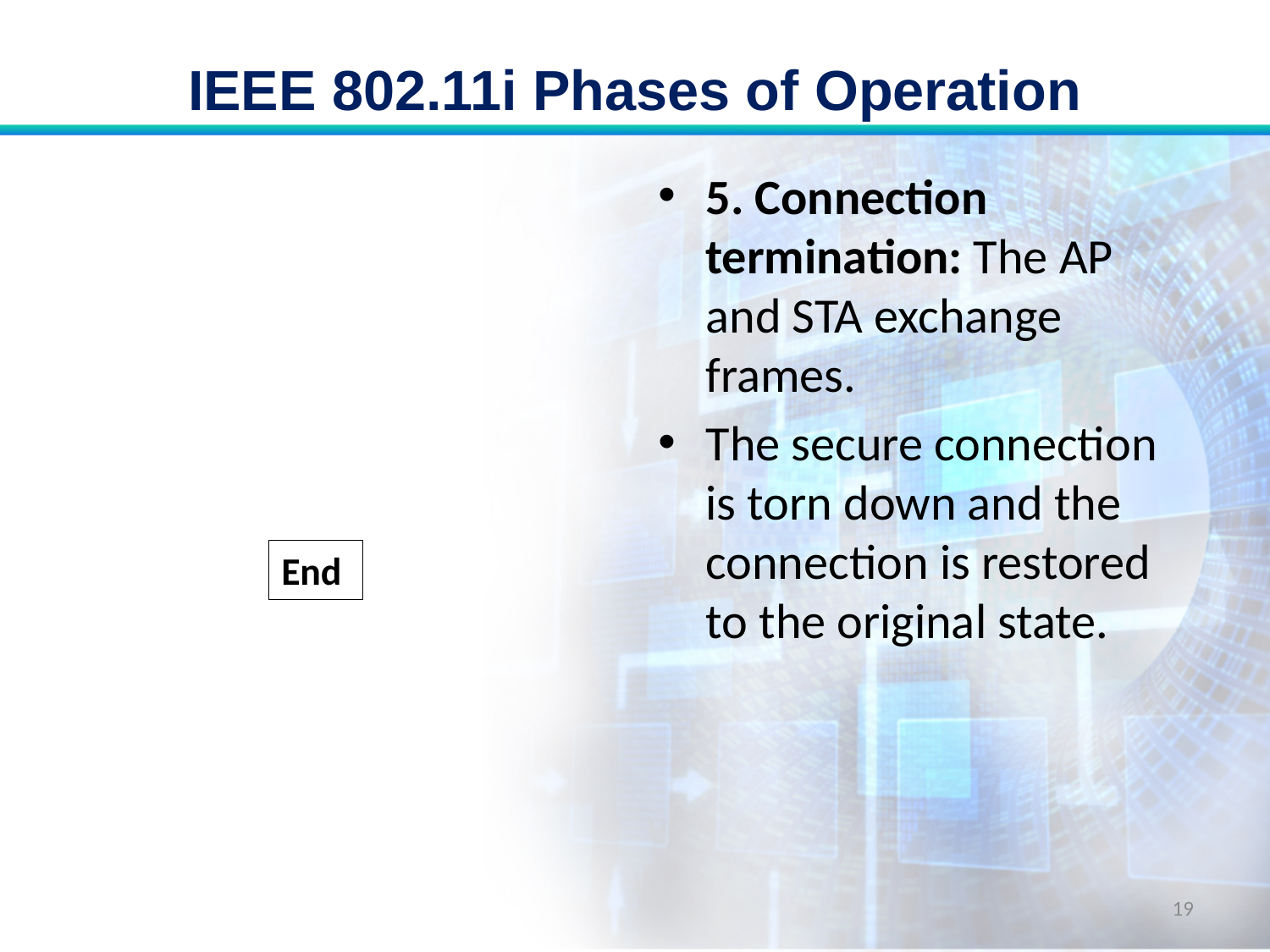

# IEEE 802.11i Phases of Operation
5. Connection termination: The AP and STA exchange frames.
The secure connection is torn down and the connection is restored to the original state.
End
19